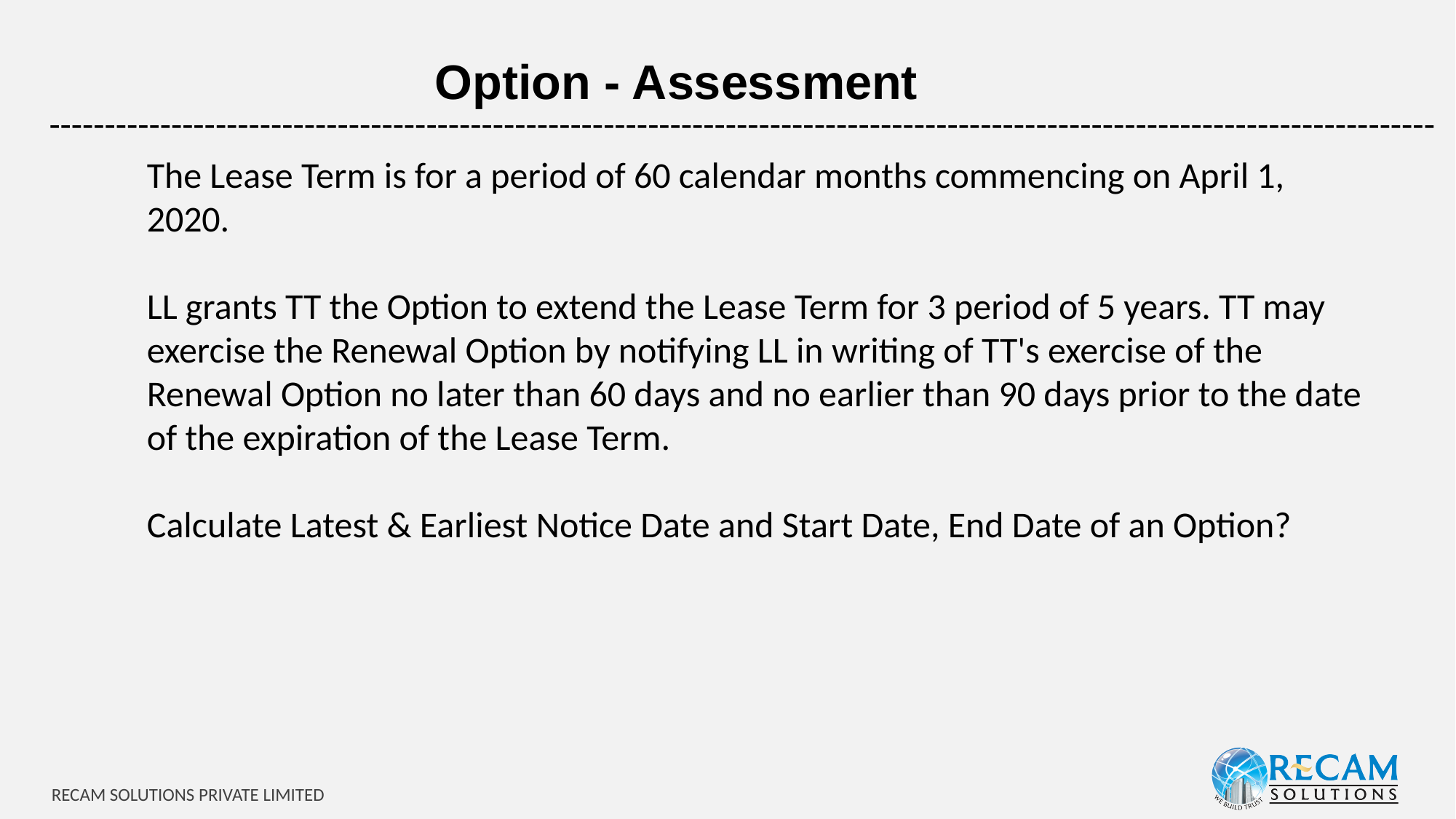

Option - Assessment
-----------------------------------------------------------------------------------------------------------------------------
The Lease Term is for a period of 60 calendar months commencing on April 1, 2020.

LL grants TT the Option to extend the Lease Term for 3 period of 5 years. TT may exercise the Renewal Option by notifying LL in writing of TT's exercise of the Renewal Option no later than 60 days and no earlier than 90 days prior to the date of the expiration of the Lease Term.

Calculate Latest & Earliest Notice Date and Start Date, End Date of an Option?

RECAM SOLUTIONS PRIVATE LIMITED